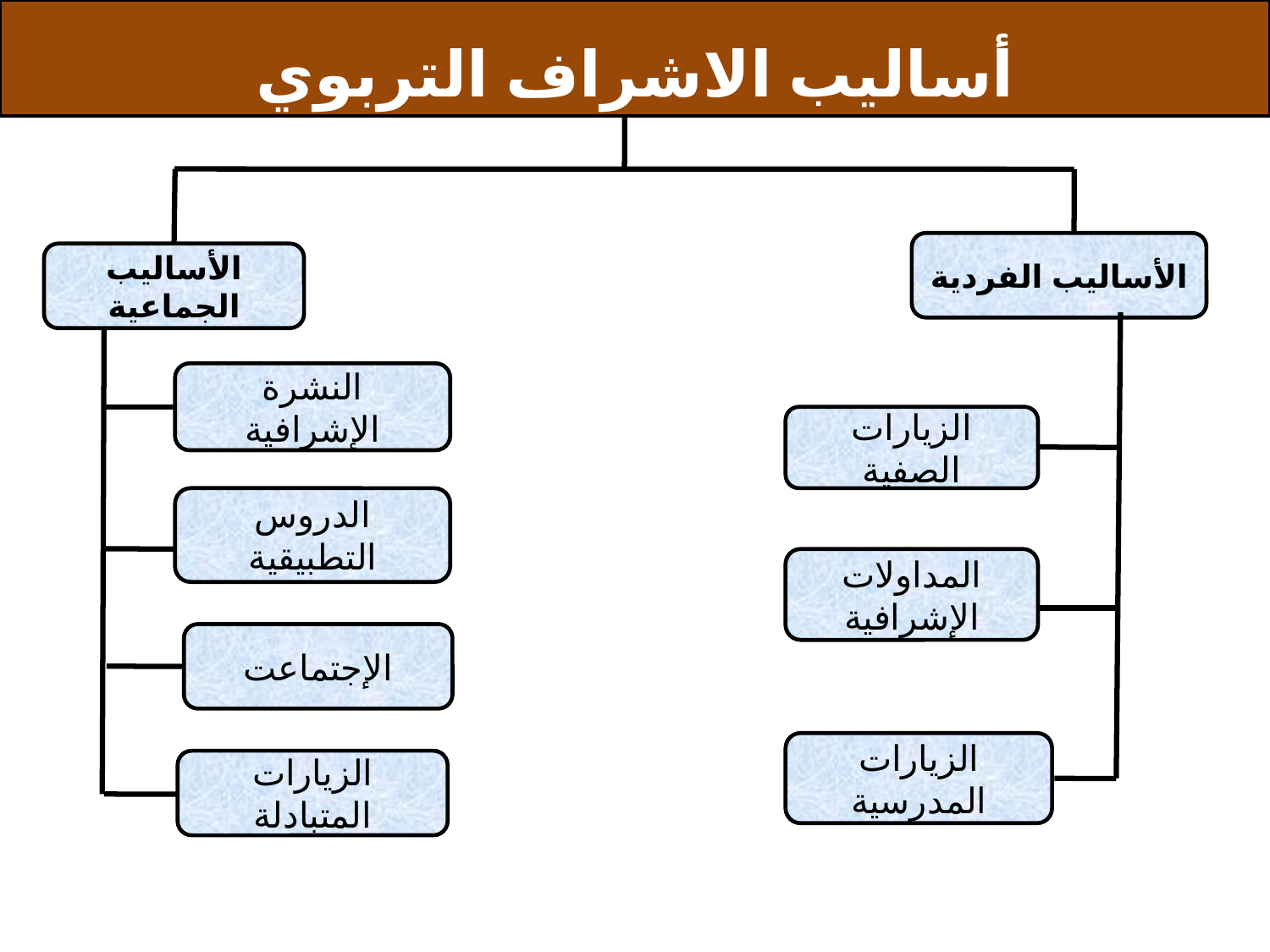

أساليب الاشراف التربوي
الأساليب الفردية
الأساليب الجماعية
النشرة الإشرافية
الزيارات الصفية
الدروس التطبيقية
المداولات الإشرافية
الإجتماعت
الزيارات المدرسية
الزيارات المتبادلة